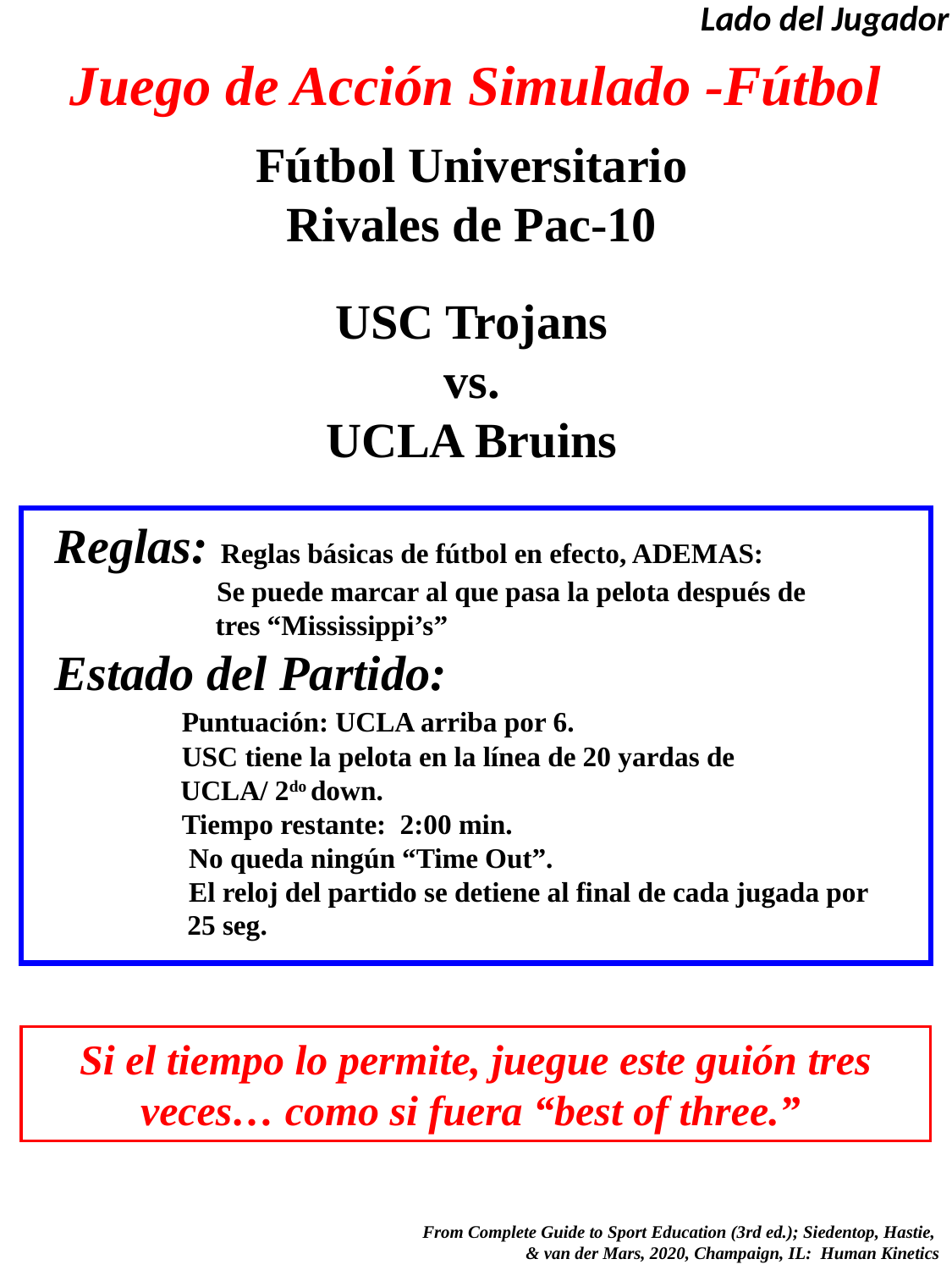

Lado del Jugador
# Juego de Acción Simulado -Fútbol
Fútbol Universitario
Rivales de Pac-10

USC Trojans
vs.
UCLA Bruins

Reglas: Reglas básicas de fútbol en efecto, ADEMAS:
	     Se puede marcar al que pasa la pelota después de
                       tres “Mississippi’s”
Estado del Partido:
	Puntuación: UCLA arriba por 6.
   	USC tiene la pelota en la línea de 20 yardas de
                  UCLA/ 2do down.
    	Tiempo restante:  2:00 min.
	 No queda ningún “Time Out”.
	 El reloj del partido se detiene al final de cada jugada por
                   25 seg.
Si el tiempo lo permite, juegue este guión tres veces… como si fuera “best of three.”
 From Complete Guide to Sport Education (3rd ed.); Siedentop, Hastie,
& van der Mars, 2020, Champaign, IL:  Human Kinetics